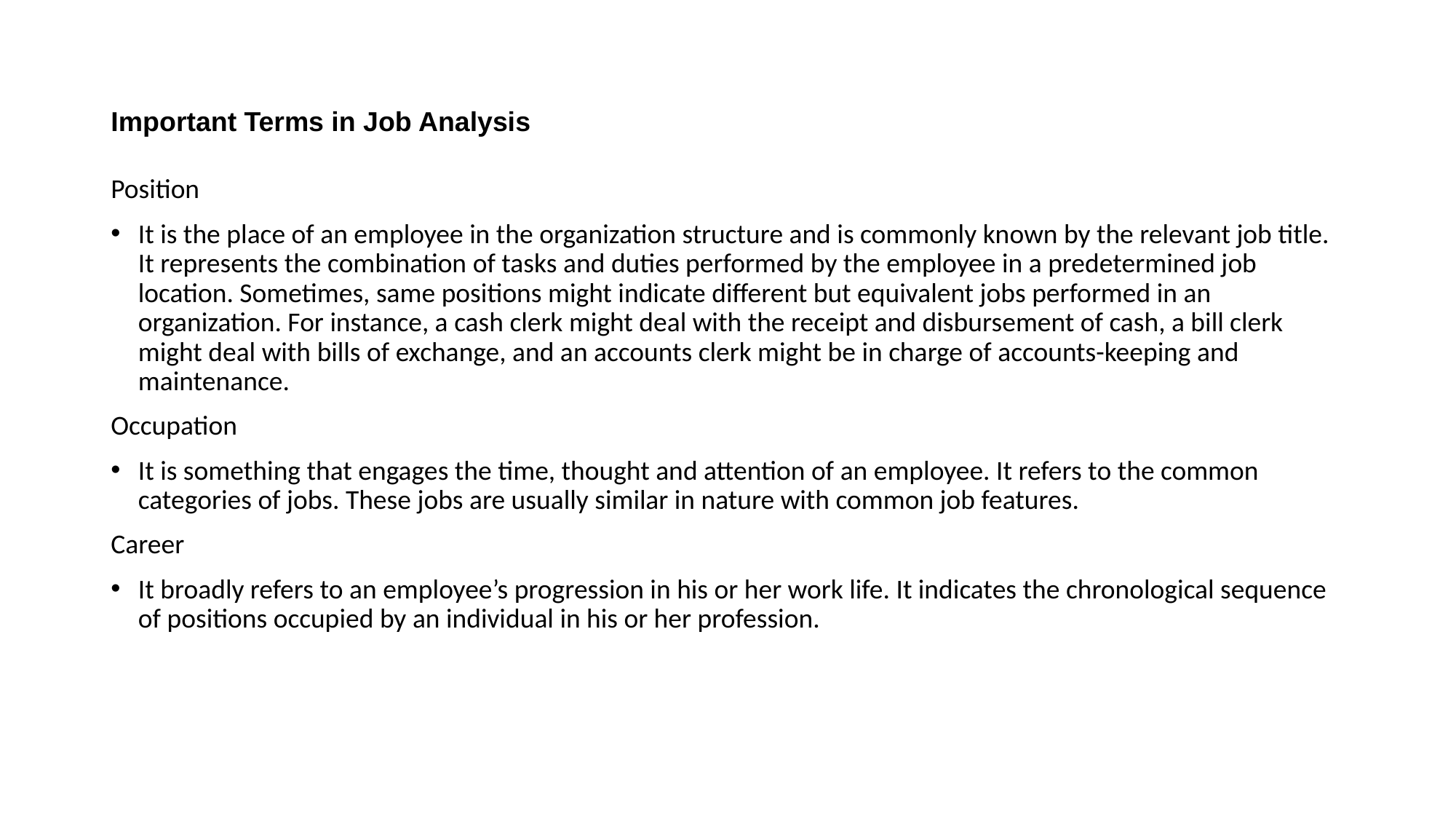

# Important Terms in Job Analysis
Position
It is the place of an employee in the organization structure and is commonly known by the relevant job title. It represents the combination of tasks and duties performed by the employee in a predetermined job location. Sometimes, same positions might indicate different but equivalent jobs performed in an organization. For instance, a cash clerk might deal with the receipt and disbursement of cash, a bill clerk might deal with bills of exchange, and an accounts clerk might be in charge of accounts-keeping and maintenance.
Occupation
It is something that engages the time, thought and attention of an employee. It refers to the common categories of jobs. These jobs are usually similar in nature with common job features.
Career
It broadly refers to an employee’s progression in his or her work life. It indicates the chronological sequence of positions occupied by an individual in his or her profession.